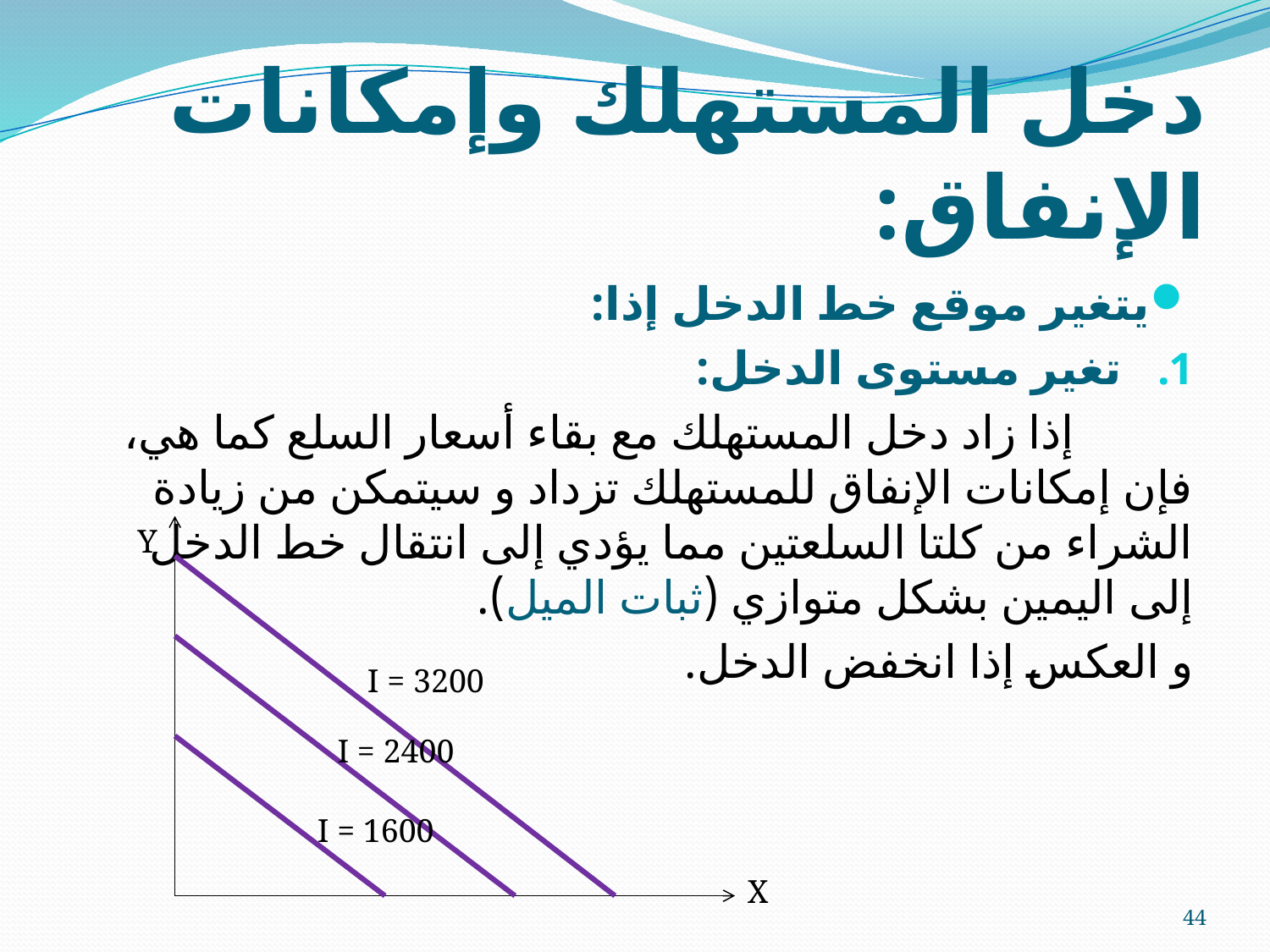

# دخل المستهلك وإمكانات الإنفاق:
يتغير موقع خط الدخل إذا:
تغير مستوى الدخل:
          إذا زاد دخل المستهلك مع بقاء أسعار السلع كما هي، فإن إمكانات الإنفاق للمستهلك تزداد و سيتمكن من زيادة الشراء من كلتا السلعتين مما يؤدي إلى انتقال خط الدخل إلى اليمين بشكل متوازي (ثبات الميل).
و العكس إذا انخفض الدخل.
Y
I = 3200
I = 2400
I = 1600
X
44